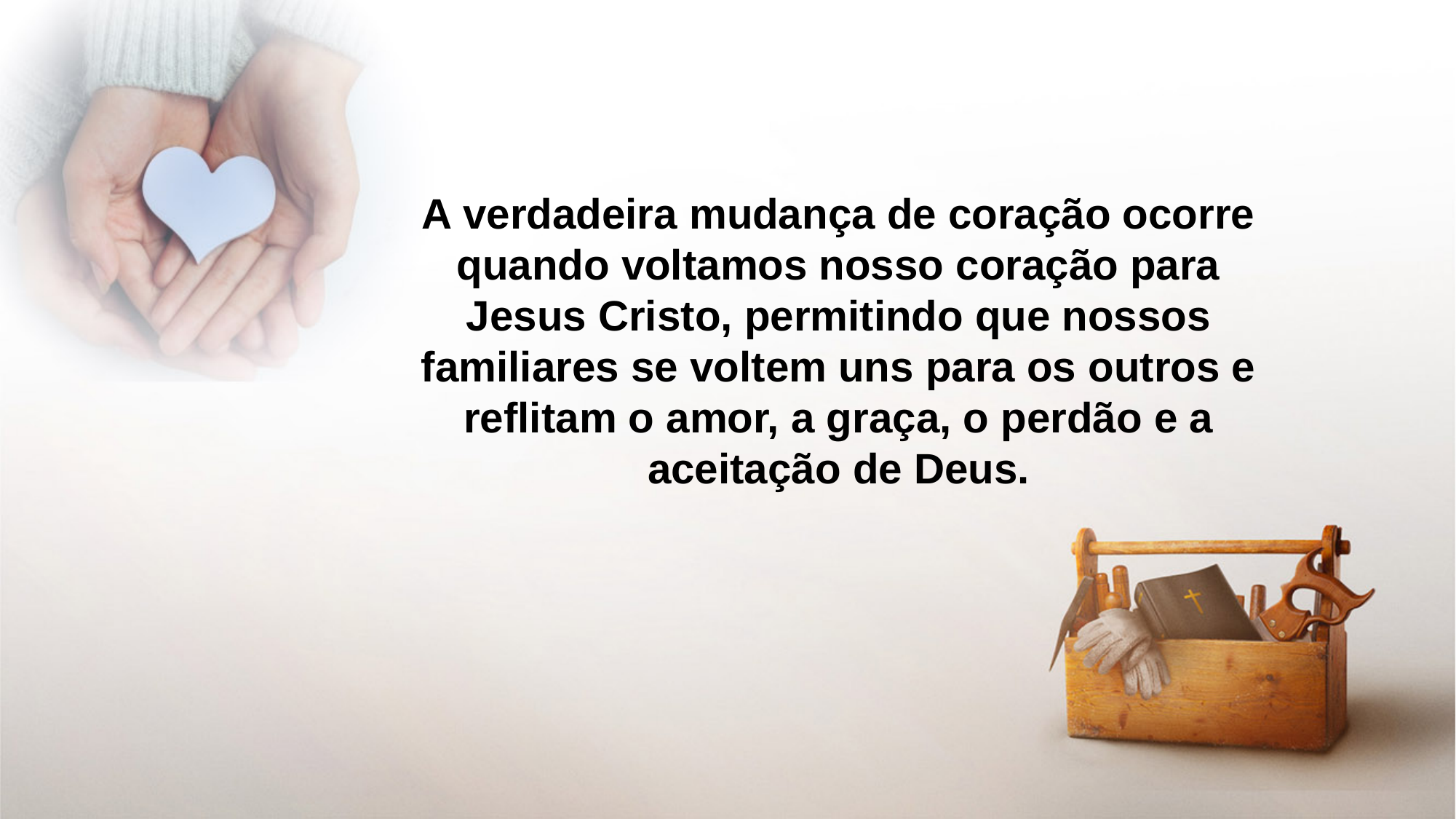

A verdadeira mudança de coração ocorre quando voltamos nosso coração para Jesus Cristo, permitindo que nossos familiares se voltem uns para os outros e reflitam o amor, a graça, o perdão e a aceitação de Deus.